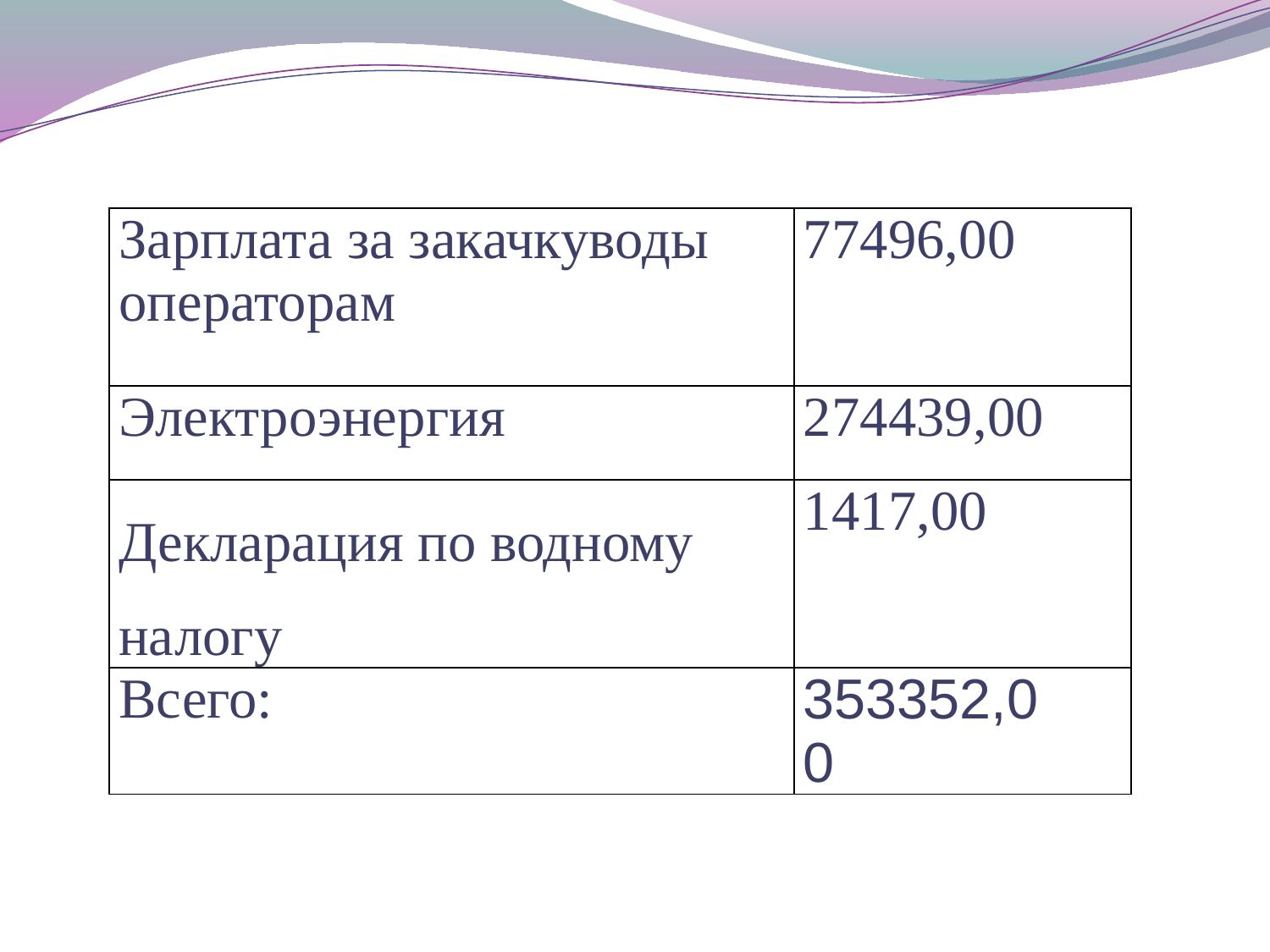

#
| Зарплата за закачкуводы операторам | 77496,00 |
| --- | --- |
| Электроэнергия | 274439,00 |
| Декларация по водному налогу | 1417,00 |
| Всего: | 353352,0 0 |